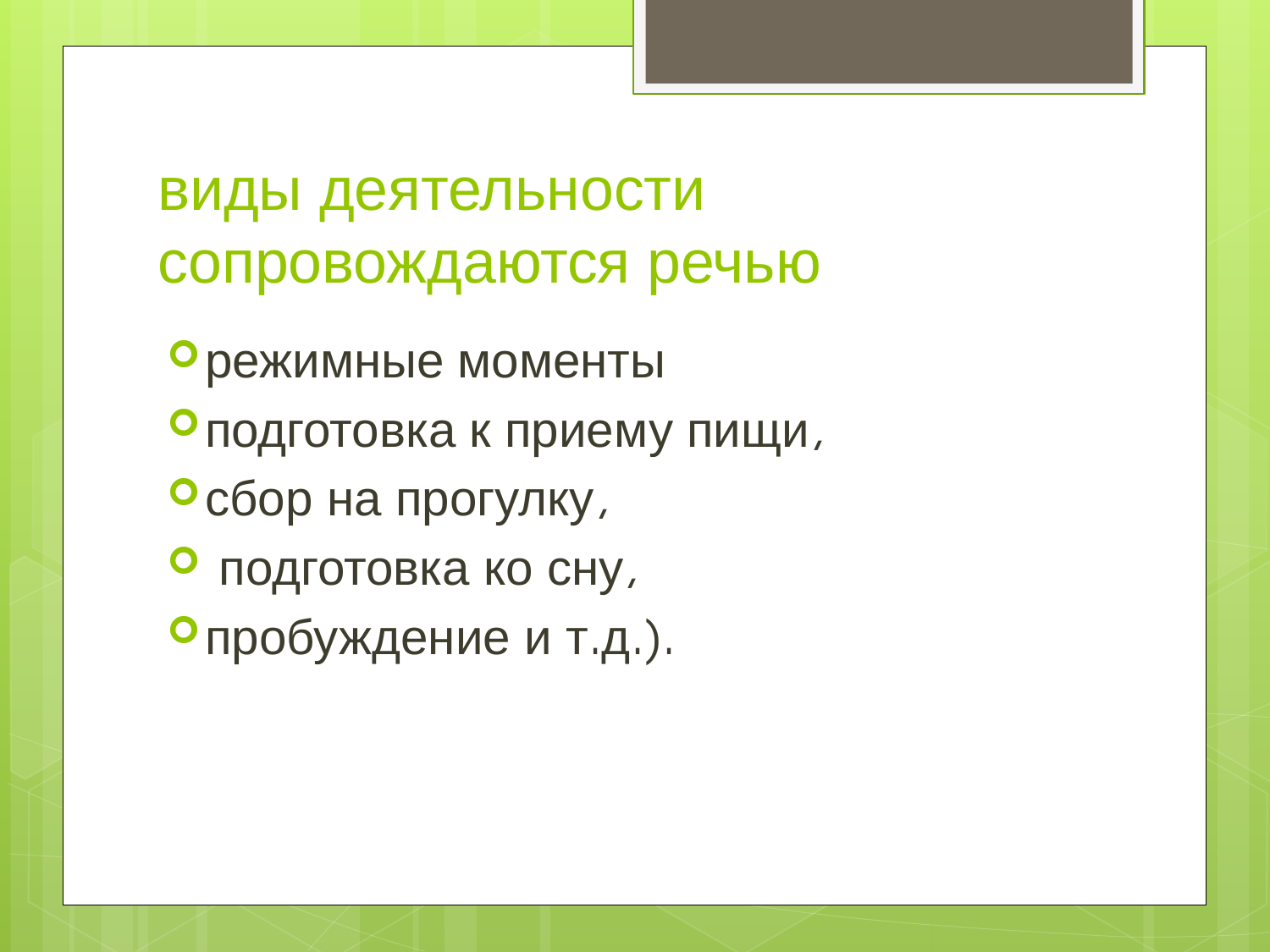

# виды деятельности сопровождаются речью
режимные моменты
подготовка к приему пищи,
сбор на прогулку,
 подготовка ко сну,
пробуждение и т.д.).